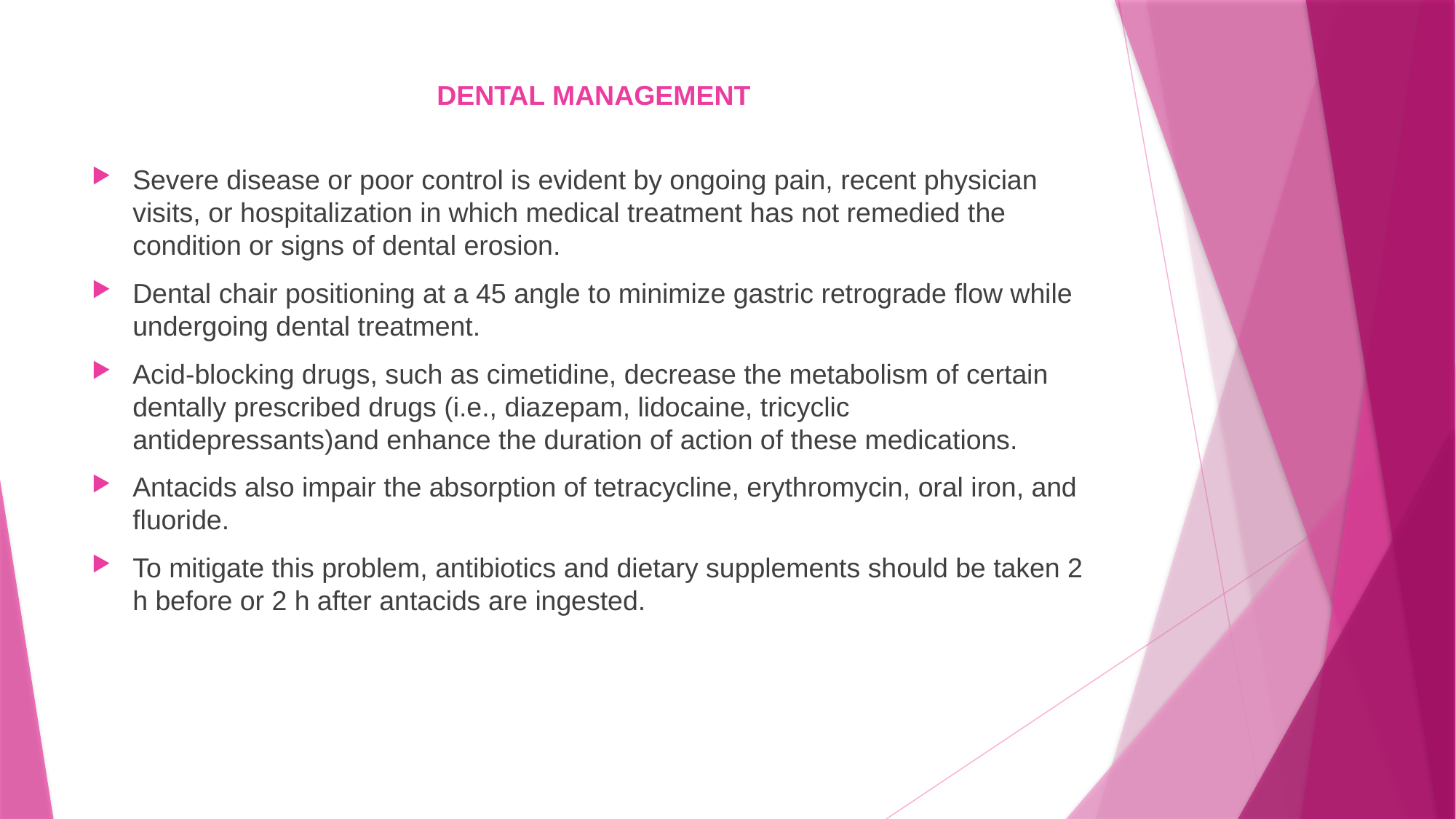

# DENTAL MANAGEMENT
Severe disease or poor control is evident by ongoing pain, recent physician visits, or hospitalization in which medical treatment has not remedied the condition or signs of dental erosion.
Dental chair positioning at a 45 angle to minimize gastric retrograde flow while undergoing dental treatment.
Acid-blocking drugs, such as cimetidine, decrease the metabolism of certain dentally prescribed drugs (i.e., diazepam, lidocaine, tricyclic antidepressants)and enhance the duration of action of these medications.
Antacids also impair the absorption of tetracycline, erythromycin, oral iron, and fluoride.
To mitigate this problem, antibiotics and dietary supplements should be taken 2 h before or 2 h after antacids are ingested.